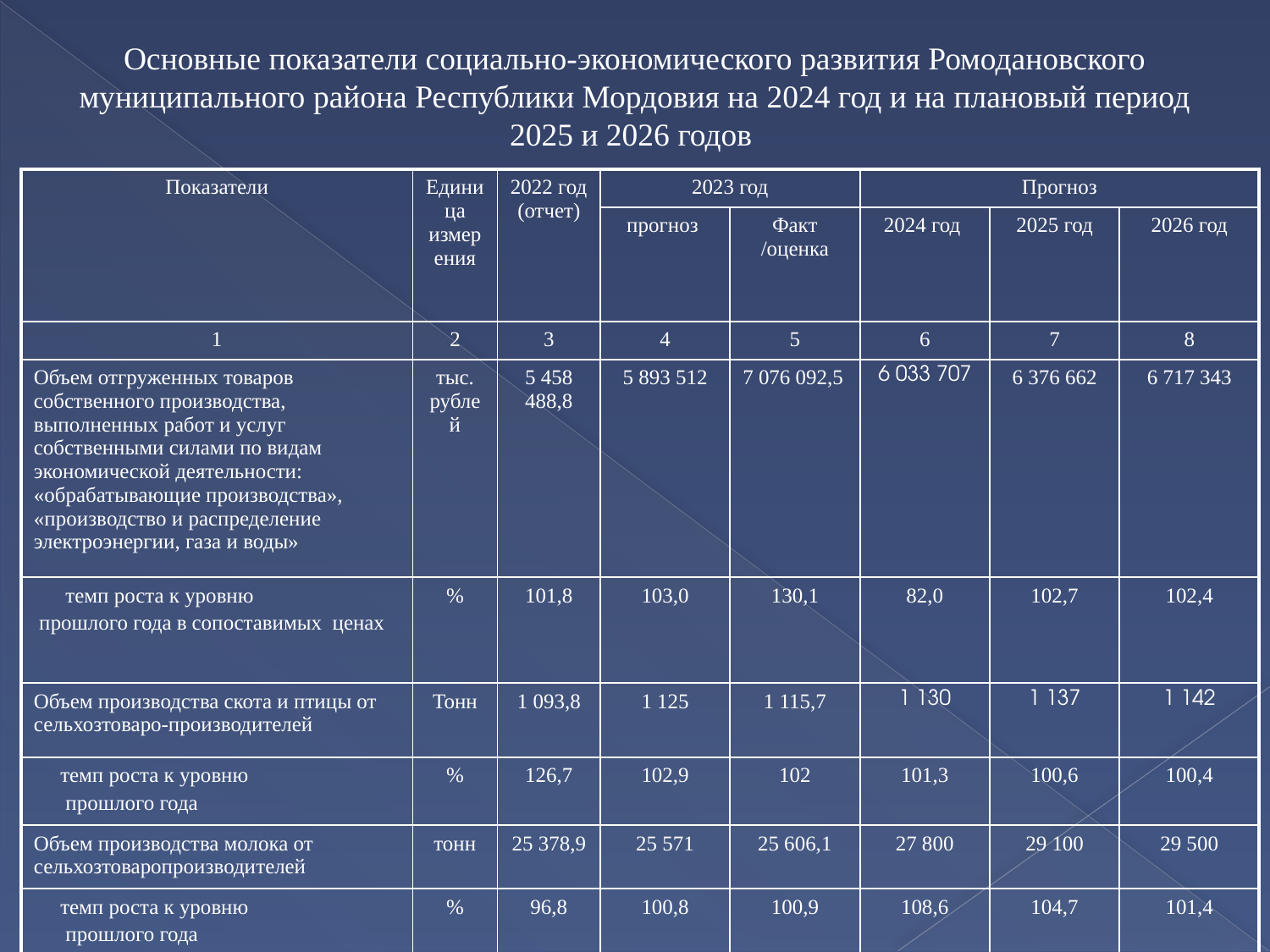

Основные показатели социально-экономического развития Ромодановского муниципального района Республики Мордовия на 2024 год и на плановый период 2025 и 2026 годов
| Показатели | Единица измерения | 2022 год (отчет) | 2023 год |  | Прогноз |  |  |
| --- | --- | --- | --- | --- | --- | --- | --- |
|  |  |  | прогноз | Факт /оценка | 2024 год | 2025 год | 2026 год |
| 1 | 2 | 3 | 4 | 5 | 6 | 7 | 8 |
| Объем отгруженных товаров собственного производства, выполненных работ и услуг собственными силами по видам экономической деятельности: «обрабатывающие производства», «производство и распределение электроэнергии, газа и воды» | тыс. рублей | 5 458 488,8 | 5 893 512 | 7 076 092,5 | 6 033 707 | 6 376 662 | 6 717 343 |
| темп роста к уровню прошлого года в сопоставимых ценах | % | 101,8 | 103,0 | 130,1 | 82,0 | 102,7 | 102,4 |
| Объем производства скота и птицы от сельхозтоваро-производителей | Тонн | 1 093,8 | 1 125 | 1 115,7 | 1 130 | 1 137 | 1 142 |
| темп роста к уровню прошлого года | % | 126,7 | 102,9 | 102 | 101,3 | 100,6 | 100,4 |
| Объем производства молока от сельхозтоваропроизводителей | тонн | 25 378,9 | 25 571 | 25 606,1 | 27 800 | 29 100 | 29 500 |
| темп роста к уровню прошлого года | % | 96,8 | 100,8 | 100,9 | 108,6 | 104,7 | 101,4 |